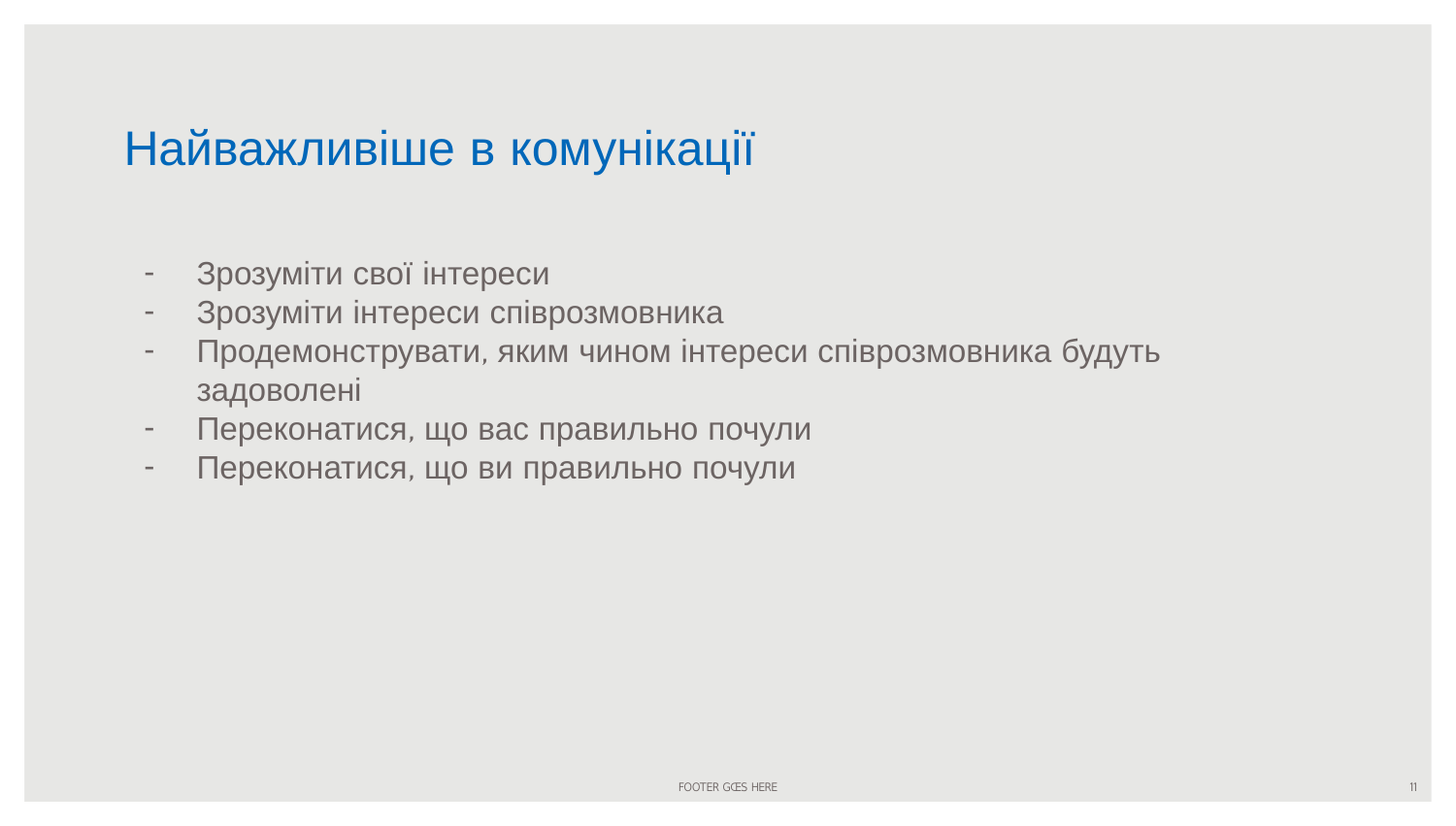

# Найважливіше в комунікації

Зрозуміти свої інтереси
Зрозуміти інтереси співрозмовника
Продемонструвати, яким чином інтереси співрозмовника будуть задоволені
Переконатися, що вас правильно почули
Переконатися, що ви правильно почули

FOOTER GOES HERE
11